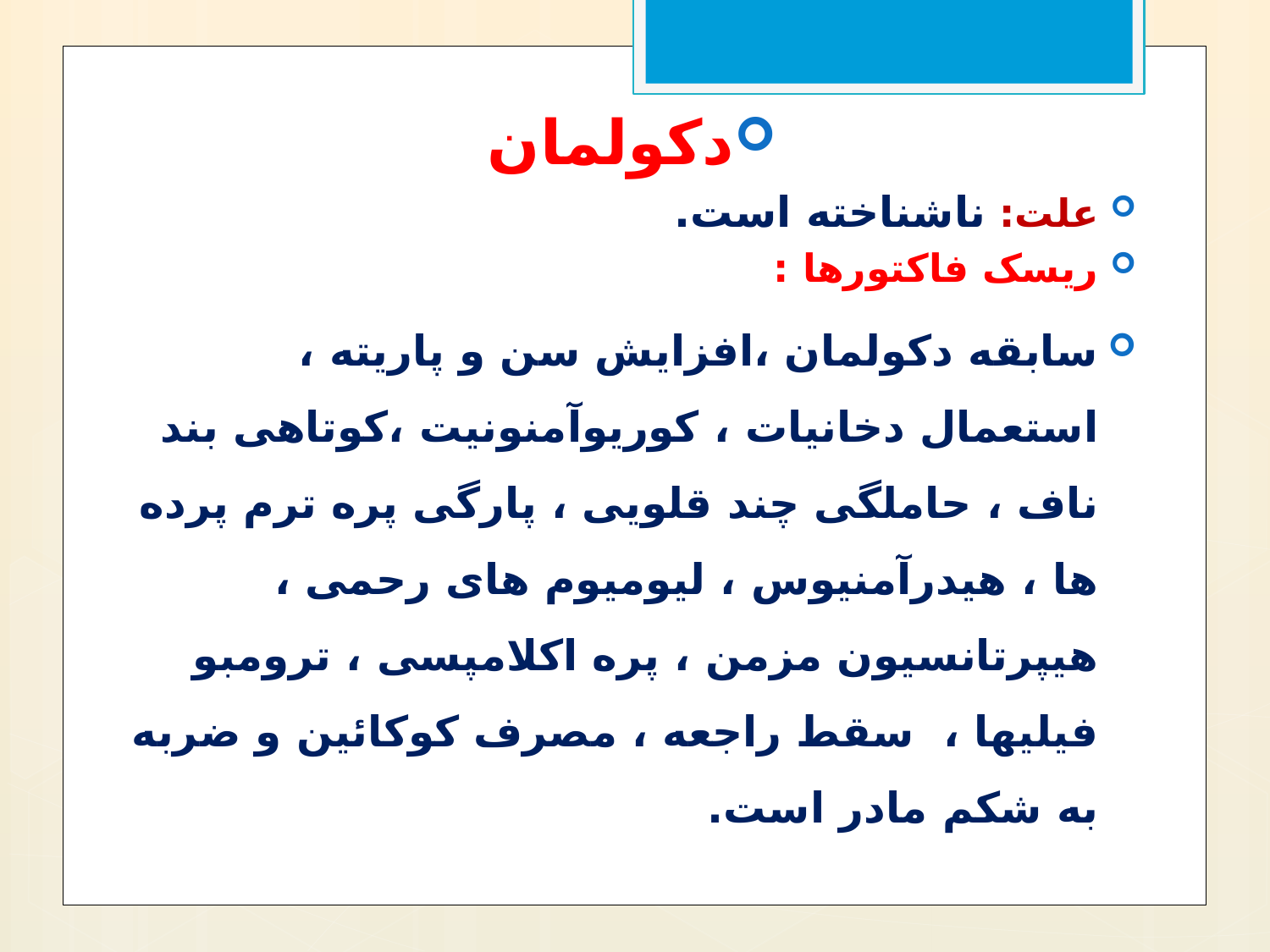

دکولمان
علت: ناشناخته است.
ریسک فاکتورها :
سابقه دکولمان ،افزایش سن و پاریته ،  استعمال دخانیات ، کوریوآمنونیت ،کوتاهی بند ناف ، حاملگی چند قلویی ، پارگی پره ترم پرده ها ، هیدرآمنیوس ، لیومیوم های رحمی ، هیپرتانسیون مزمن ، پره اکلامپسی ، ترومبو فیلیها ،  سقط راجعه ، مصرف کوکائین و ضربه به شکم مادر است.